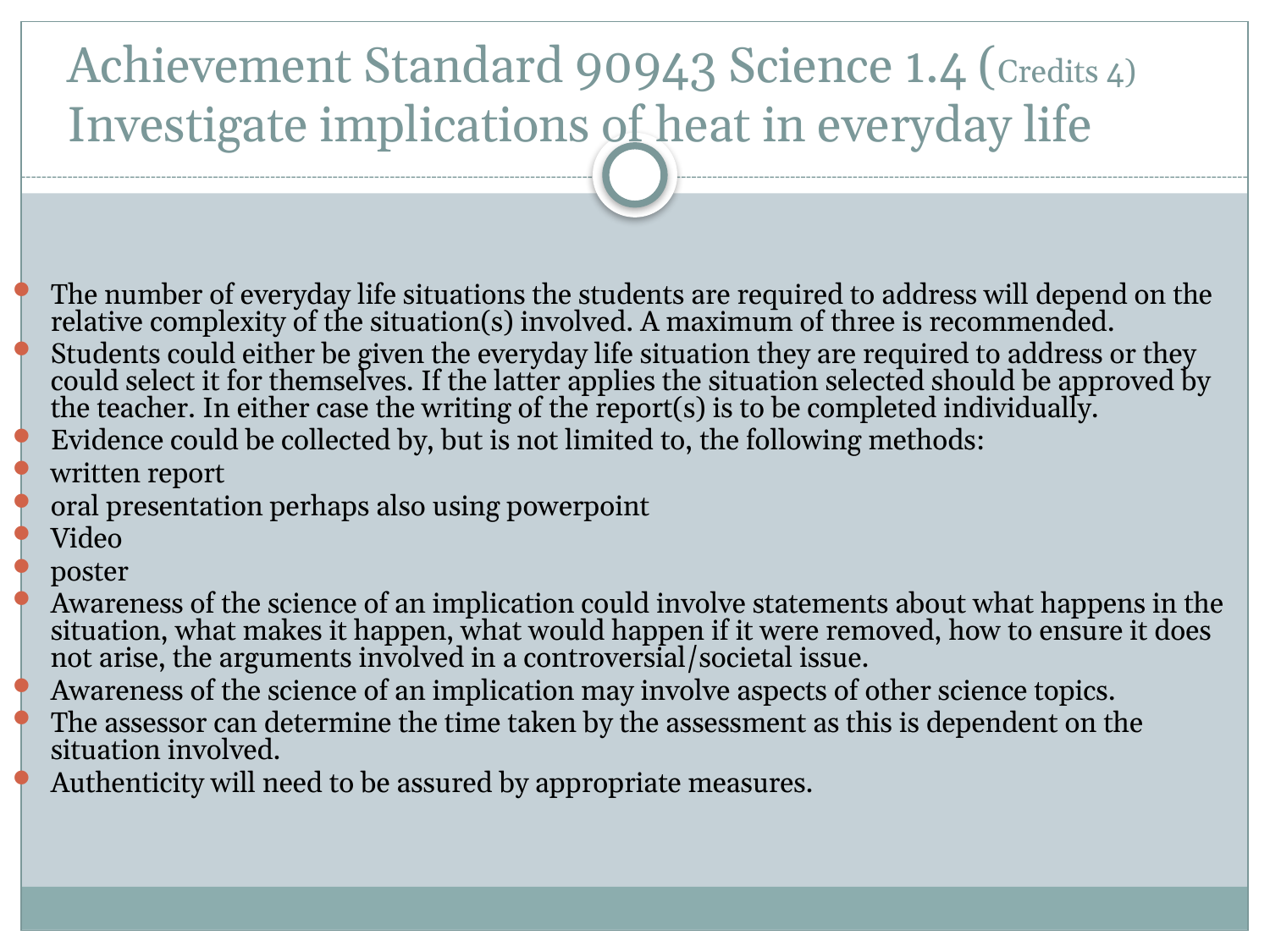

# Achievement Standard 90943 Science 1.4 (Credits 4) Investigate implications of heat in everyday life
The number of everyday life situations the students are required to address will depend on the relative complexity of the situation(s) involved. A maximum of three is recommended.
Students could either be given the everyday life situation they are required to address or they could select it for themselves. If the latter applies the situation selected should be approved by the teacher. In either case the writing of the report(s) is to be completed individually.
Evidence could be collected by, but is not limited to, the following methods:
written report
oral presentation perhaps also using powerpoint
Video
poster
Awareness of the science of an implication could involve statements about what happens in the situation, what makes it happen, what would happen if it were removed, how to ensure it does not arise, the arguments involved in a controversial/societal issue.
Awareness of the science of an implication may involve aspects of other science topics.
The assessor can determine the time taken by the assessment as this is dependent on the situation involved.
Authenticity will need to be assured by appropriate measures.